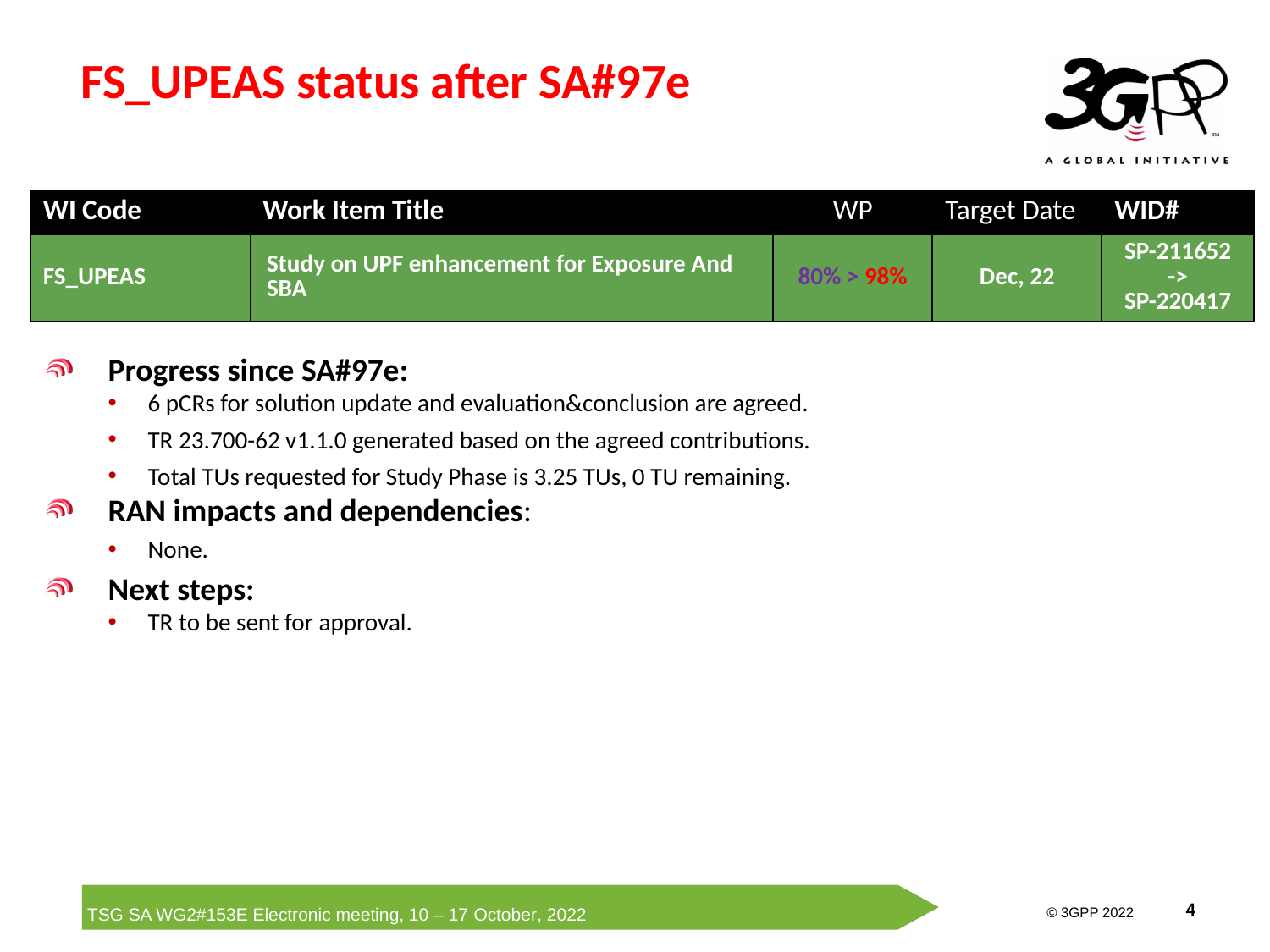

# FS_UPEAS status after SA#97e
| WI Code | Work Item Title | WP | Target Date | WID# |
| --- | --- | --- | --- | --- |
| FS\_UPEAS | Study on UPF enhancement for Exposure And SBA | 80% > 98% | Dec, 22 | SP-211652 -> SP-220417 |
Progress since SA#97e:
6 pCRs for solution update and evaluation&conclusion are agreed.
TR 23.700-62 v1.1.0 generated based on the agreed contributions.
Total TUs requested for Study Phase is 3.25 TUs, 0 TU remaining.
RAN impacts and dependencies:
None.
Next steps:
TR to be sent for approval.